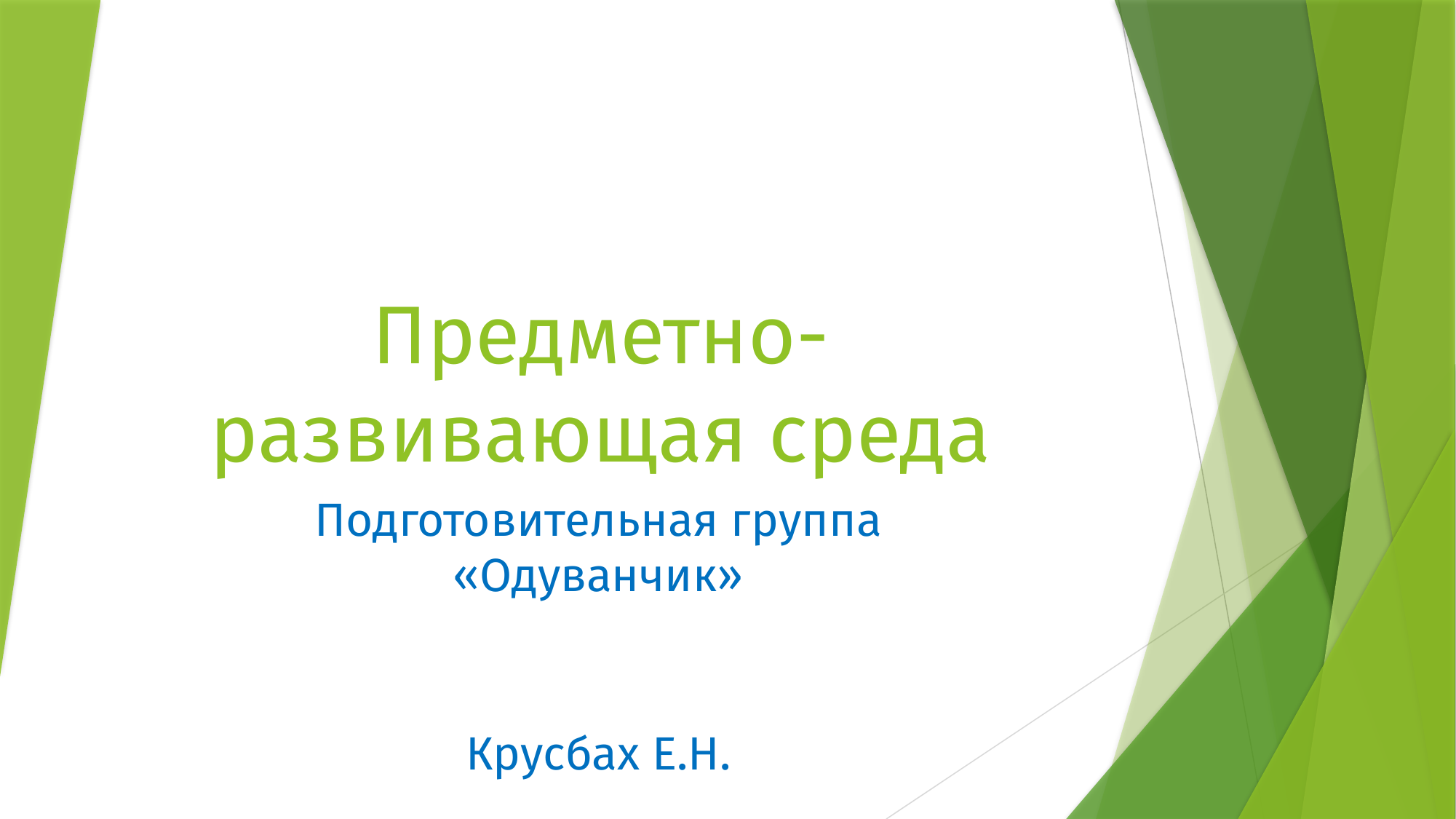

# Предметно-развивающая среда
Подготовительная группа «Одуванчик»

Крусбах Е.Н.